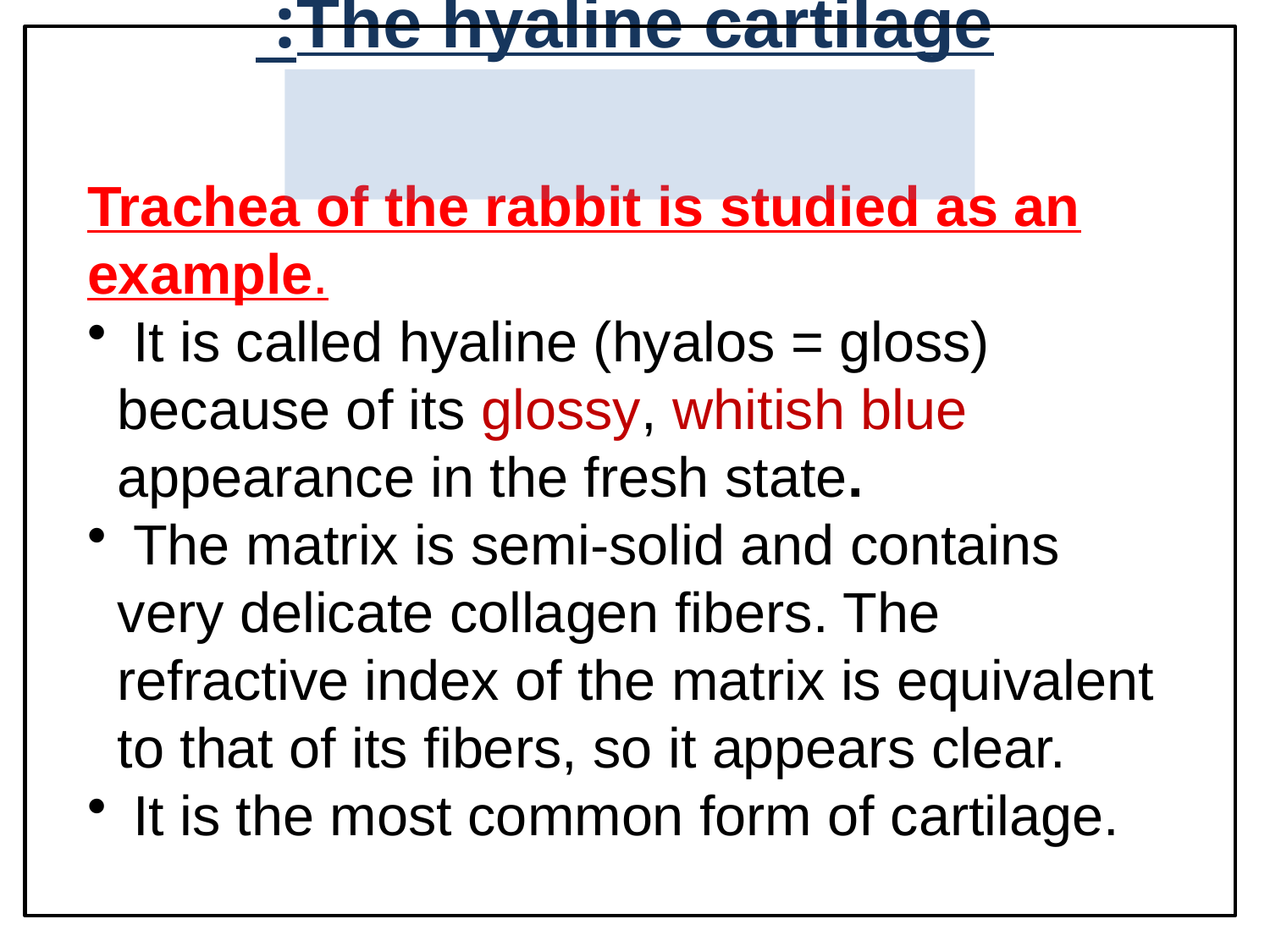

The hyaline cartilage:

Trachea of the rabbit is studied as an example.
 It is called hyaline (hyalos = gloss) because of its glossy, whitish blue appearance in the fresh state.
 The matrix is semi-solid and contains very delicate collagen fibers. The refractive index of the matrix is equivalent to that of its fibers, so it appears clear.
 It is the most common form of cartilage.